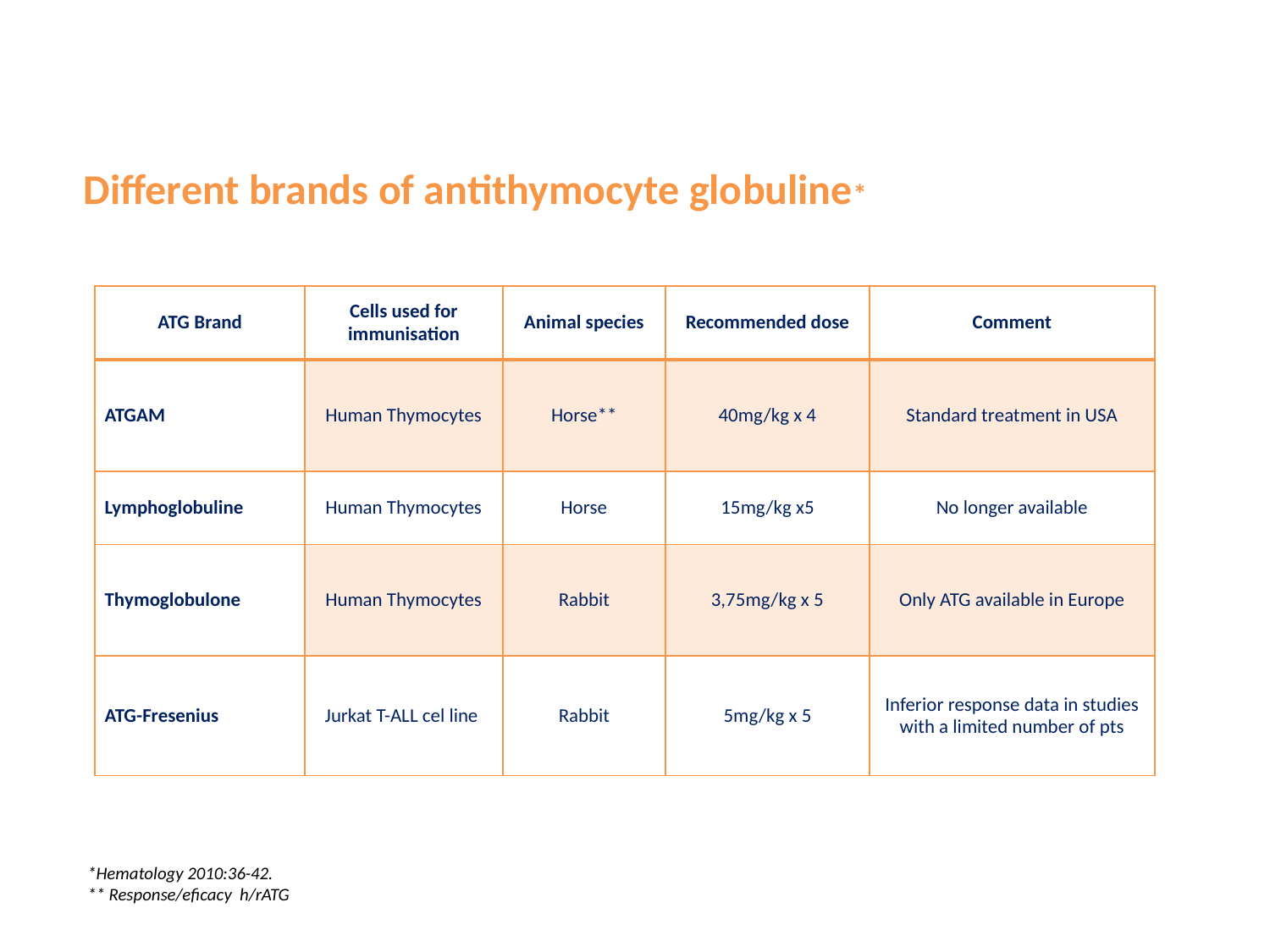

Different brands of antithymocyte globuline*
| ATG Brand | Cells used for immunisation | Animal species | Recommended dose | Comment |
| --- | --- | --- | --- | --- |
| ATGAM | Human Thymocytes | Horse\*\* | 40mg/kg x 4 | Standard treatment in USA |
| Lymphoglobuline | Human Thymocytes | Horse | 15mg/kg x5 | No longer available |
| Thymoglobulone | Human Thymocytes | Rabbit | 3,75mg/kg x 5 | Only ATG available in Europe |
| ATG-Fresenius | Jurkat T-ALL cel line | Rabbit | 5mg/kg x 5 | Inferior response data in studies with a limited number of pts |
*Hematology 2010:36-42.
** Response/eficacy  h/rATG